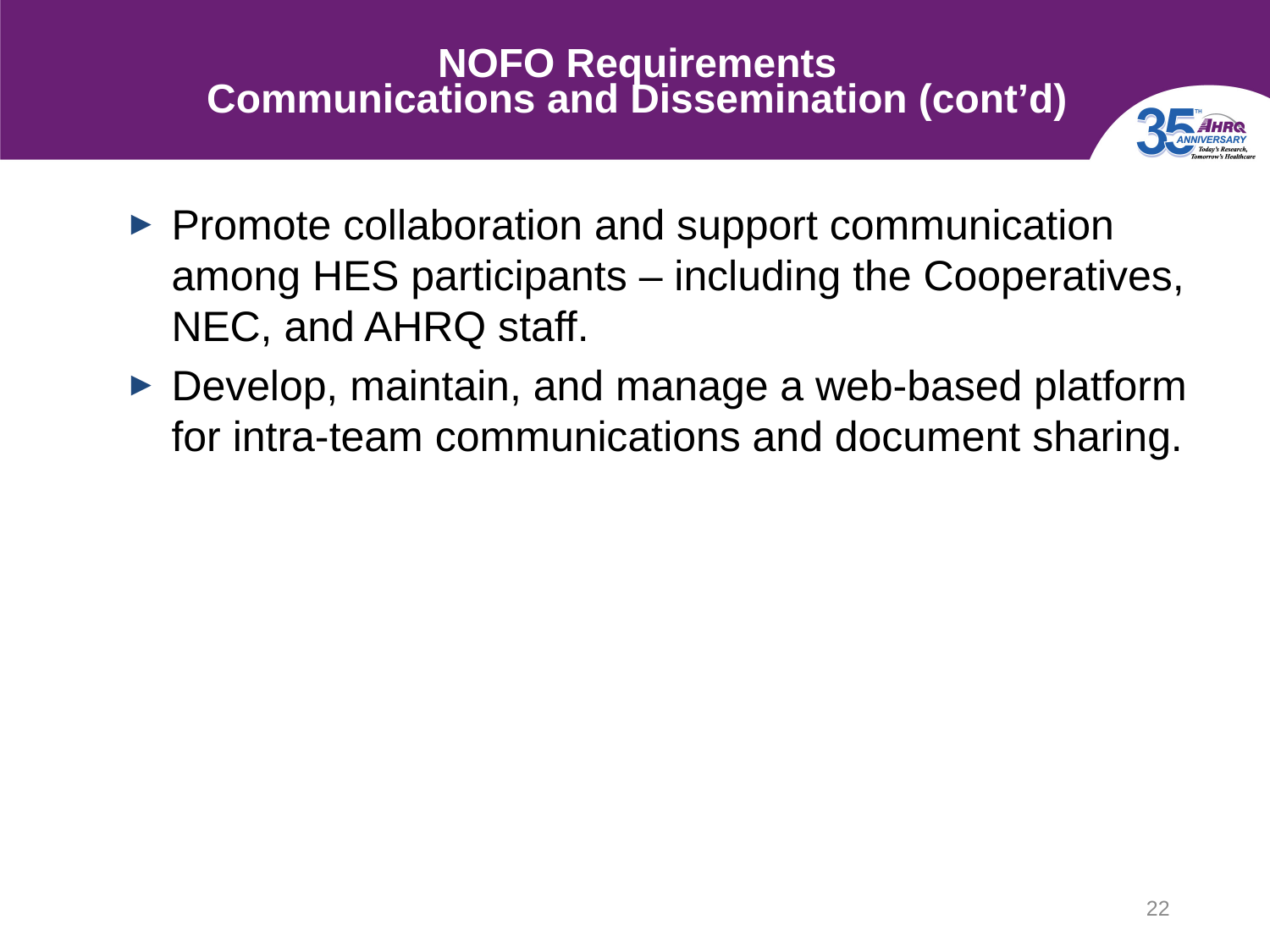

# NOFO Requirements Communications and Dissemination (cont’d)
Promote collaboration and support communication among HES participants – including the Cooperatives, NEC, and AHRQ staff.
Develop, maintain, and manage a web-based platform for intra-team communications and document sharing.
22